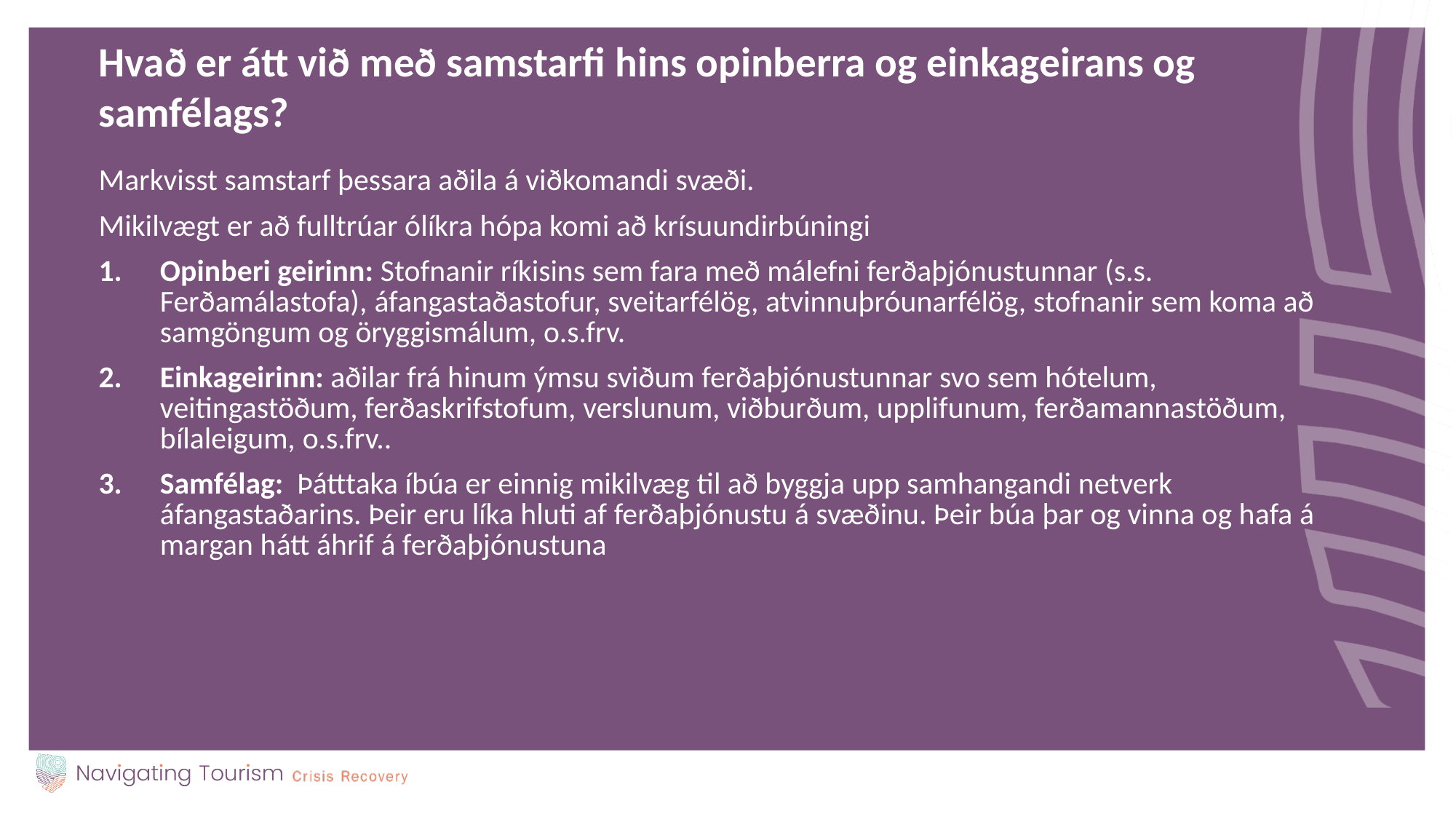

Hvað er átt við með samstarfi hins opinberra og einkageirans og samfélags?

Markvisst samstarf þessara aðila á viðkomandi svæði.
Mikilvægt er að fulltrúar ólíkra hópa komi að krísuundirbúningi
Opinberi geirinn: Stofnanir ríkisins sem fara með málefni ferðaþjónustunnar (s.s. Ferðamálastofa), áfangastaðastofur, sveitarfélög, atvinnuþróunarfélög, stofnanir sem koma að samgöngum og öryggismálum, o.s.frv.
Einkageirinn: aðilar frá hinum ýmsu sviðum ferðaþjónustunnar svo sem hótelum, veitingastöðum, ferðaskrifstofum, verslunum, viðburðum, upplifunum, ferðamannastöðum,  bílaleigum, o.s.frv..
Samfélag:  Þátttaka íbúa er einnig mikilvæg til að byggja upp samhangandi netverk áfangastaðarins. Þeir eru líka hluti af ferðaþjónustu á svæðinu. Þeir búa þar og vinna og hafa á margan hátt áhrif á ferðaþjónustuna